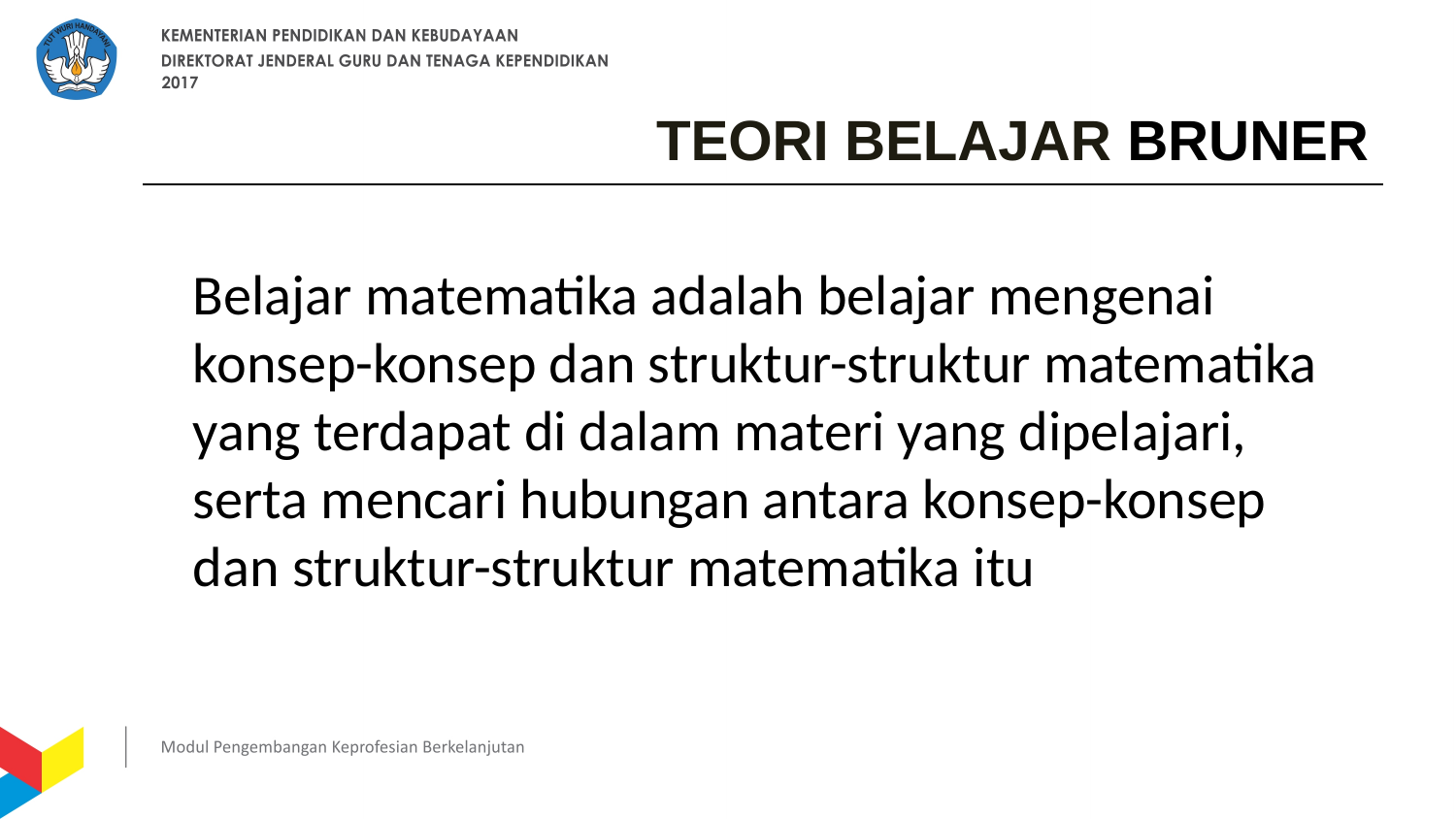

# TEORI BELAJAR BRUNER
Belajar matematika adalah belajar mengenai konsep-konsep dan struktur-struktur matematika yang terdapat di dalam materi yang dipelajari, serta mencari hubungan antara konsep-konsep dan struktur-struktur matematika itu